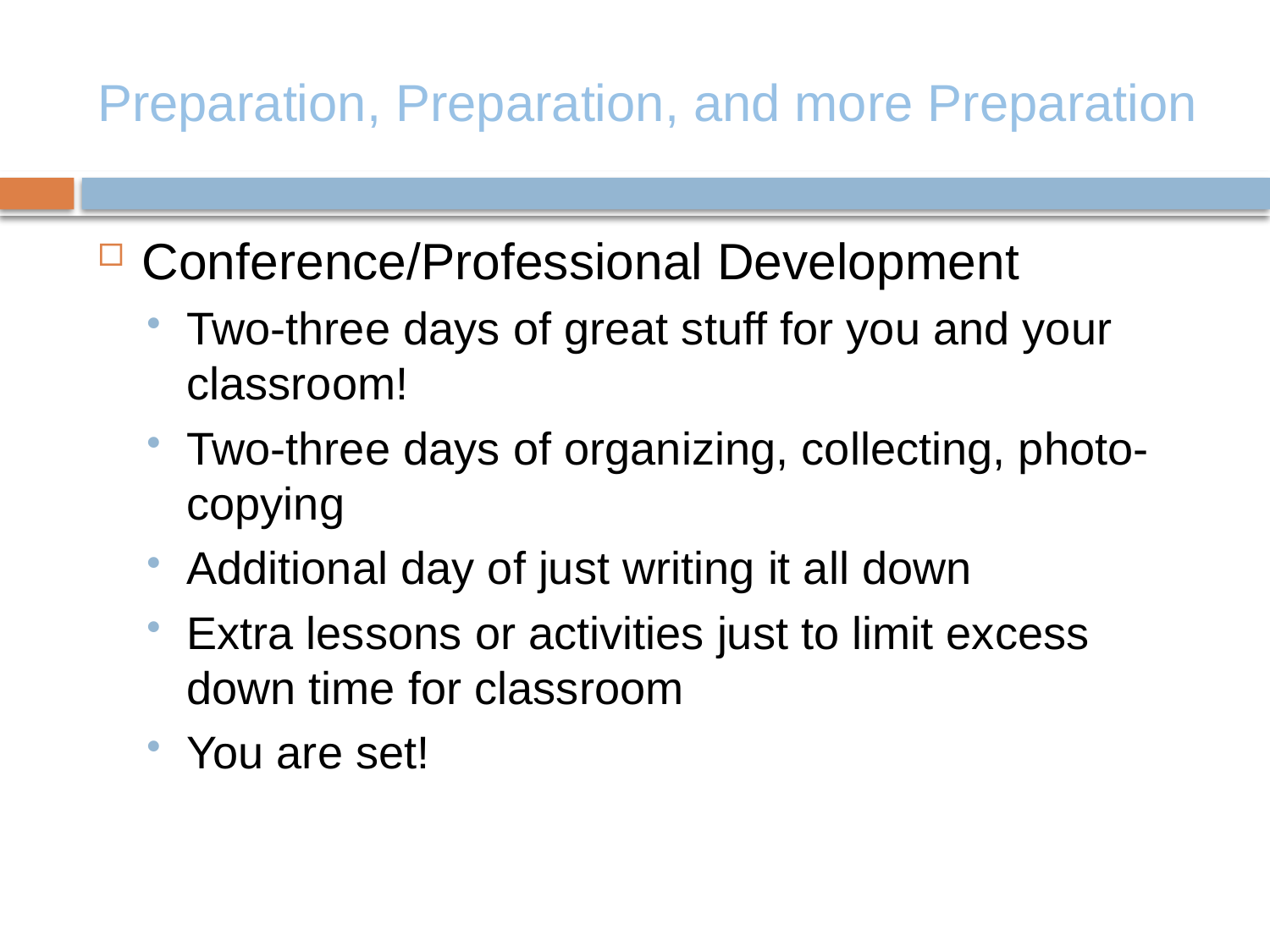

# Preparation, Preparation, and more Preparation
Conference/Professional Development
Two-three days of great stuff for you and your classroom!
Two-three days of organizing, collecting, photo-copying
Additional day of just writing it all down
Extra lessons or activities just to limit excess down time for classroom
You are set!